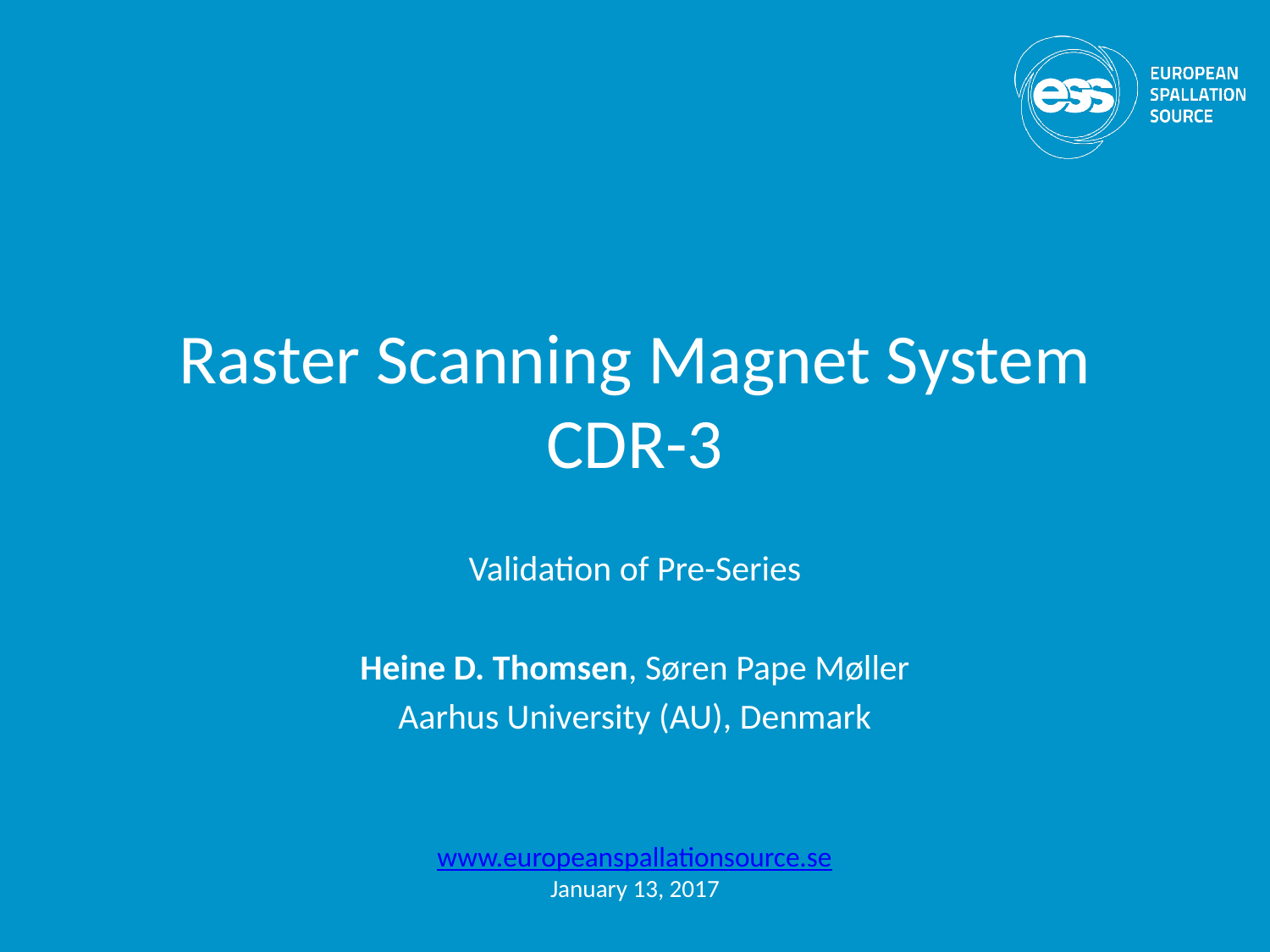

# Raster Scanning Magnet System CDR-3
Validation of Pre-Series

Heine D. Thomsen, Søren Pape Møller
Aarhus University (AU), Denmark
www.europeanspallationsource.se
January 13, 2017